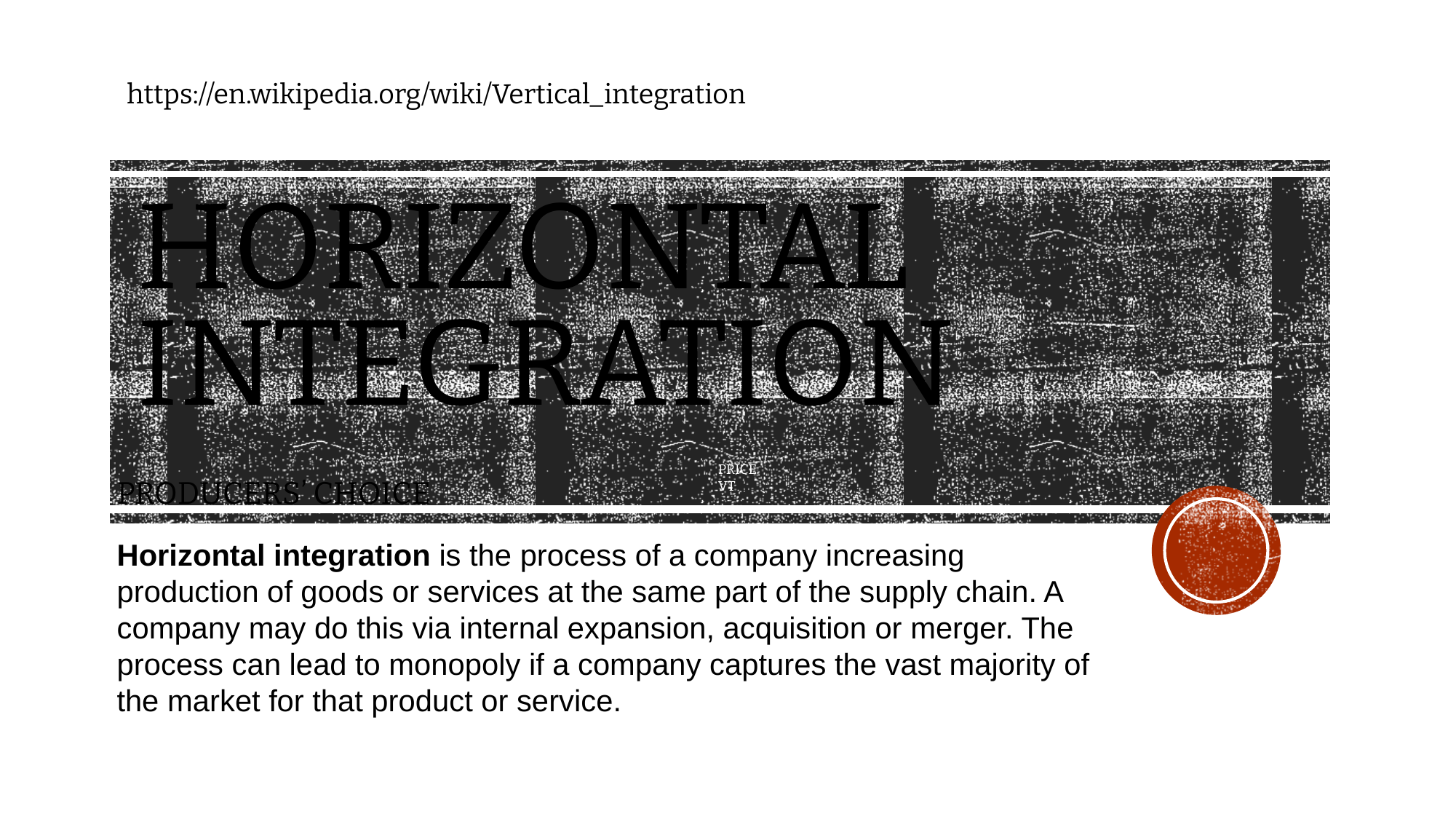

https://en.wikipedia.org/wiki/Vertical_integration
# horizontal integration
PRICE
VT
PRODUCERS’ CHOICE
Horizontal integration is the process of a company increasing production of goods or services at the same part of the supply chain. A company may do this via internal expansion, acquisition or merger. The process can lead to monopoly if a company captures the vast majority of the market for that product or service.
Quantity
K. Shells